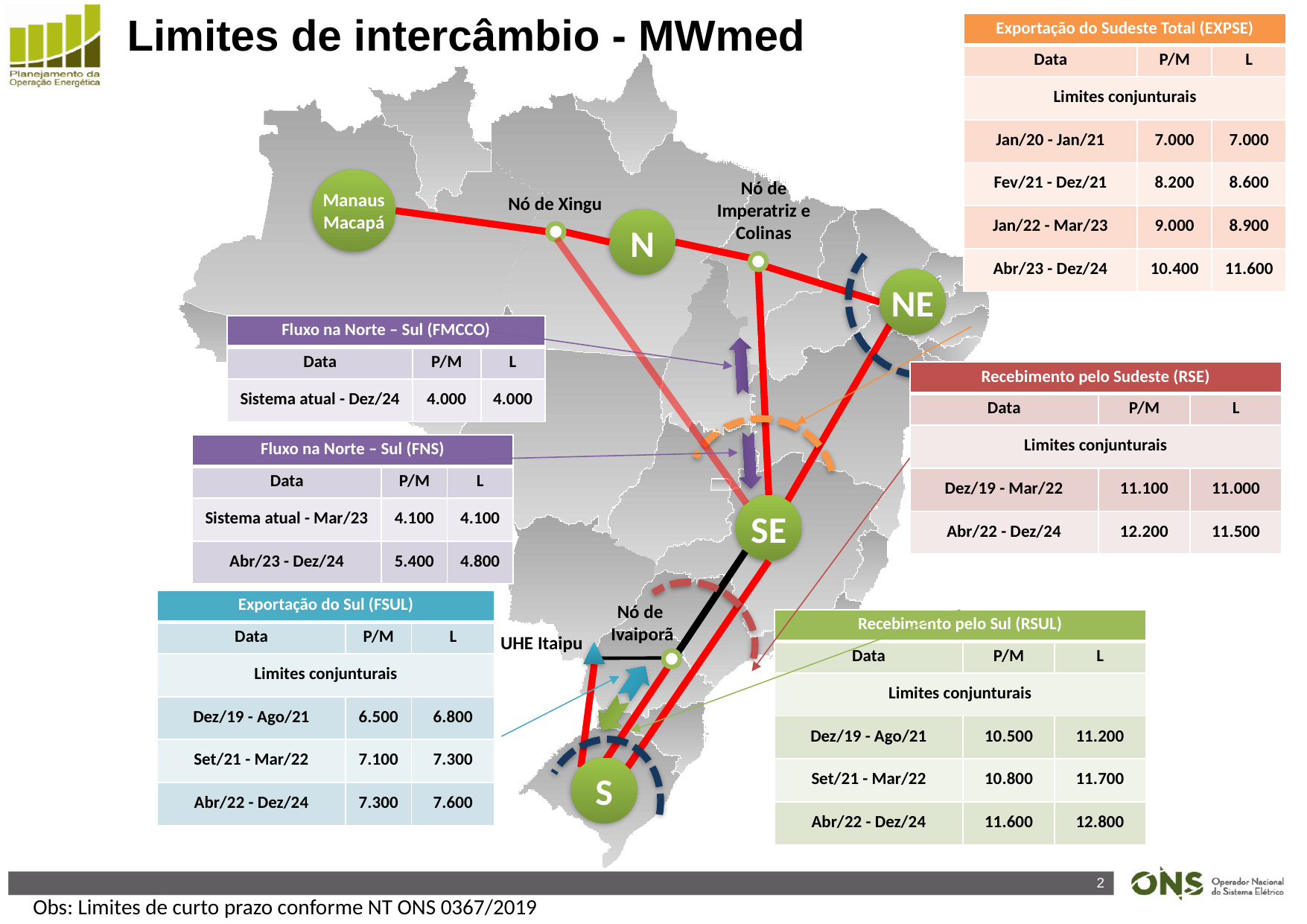

Limites de intercâmbio - MWmed
| Exportação do Sudeste Total (EXPSE) |  |  |
| --- | --- | --- |
| Data | P/M | L |
| Limites conjunturais |  |  |
| Jan/20 - Jan/21 | 7.000 | 7.000 |
| Fev/21 - Dez/21 | 8.200 | 8.600 |
| Jan/22 - Mar/23 | 9.000 | 8.900 |
| Abr/23 - Dez/24 | 10.400 | 11.600 |

Manaus
Macapá

Nó de Imperatriz e
Colinas
Nó de Xingu

N

NE

| Fluxo na Norte – Sul (FMCCO) |  |  |
| --- | --- | --- |
| Data | P/M | L |
| Sistema atual - Dez/24 | 4.000 | 4.000 |

| Recebimento pelo Sudeste (RSE) |  |  |
| --- | --- | --- |
| Data | P/M | L |
| Limites conjunturais |  |  |
| Dez/19 - Mar/22 | 11.100 | 11.000 |
| Abr/22 - Dez/24 | 12.200 | 11.500 |

| Fluxo na Norte – Sul (FNS) |  |  |
| --- | --- | --- |
| Data | P/M | L |
| Sistema atual - Mar/23 | 4.100 | 4.100 |
| Abr/23 - Dez/24 | 5.400 | 4.800 |

SE

| Exportação do Sul (FSUL) |  |  |
| --- | --- | --- |
| Data | P/M | L |
| Limites conjunturais |  |  |
| Dez/19 - Ago/21 | 6.500 | 6.800 |
| Set/21 - Mar/22 | 7.100 | 7.300 |
| Abr/22 - Dez/24 | 7.300 | 7.600 |

Nó de
Ivaiporã
| Recebimento pelo Sul (RSUL) |  |  |
| --- | --- | --- |
| Data | P/M | L |
| Limites conjunturais |  |  |
| Dez/19 - Ago/21 | 10.500 | 11.200 |
| Set/21 - Mar/22 | 10.800 | 11.700 |
| Abr/22 - Dez/24 | 11.600 | 12.800 |
UHE Itaipu

S
Obs: Limites de curto prazo conforme NT ONS 0367/2019